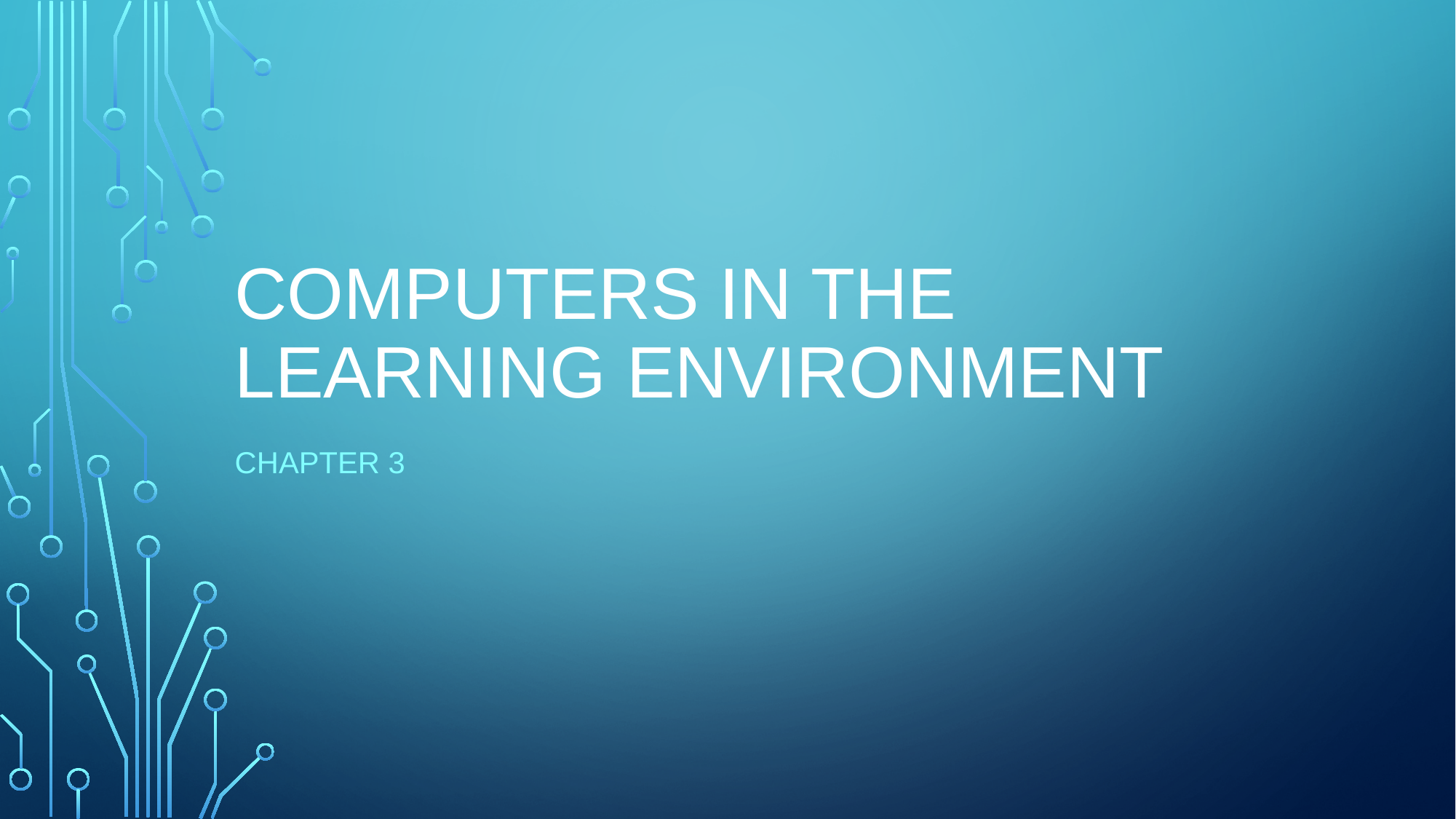

# COMPUTERS IN THE LEARNING ENVIRONMENT
CHAPTER 3